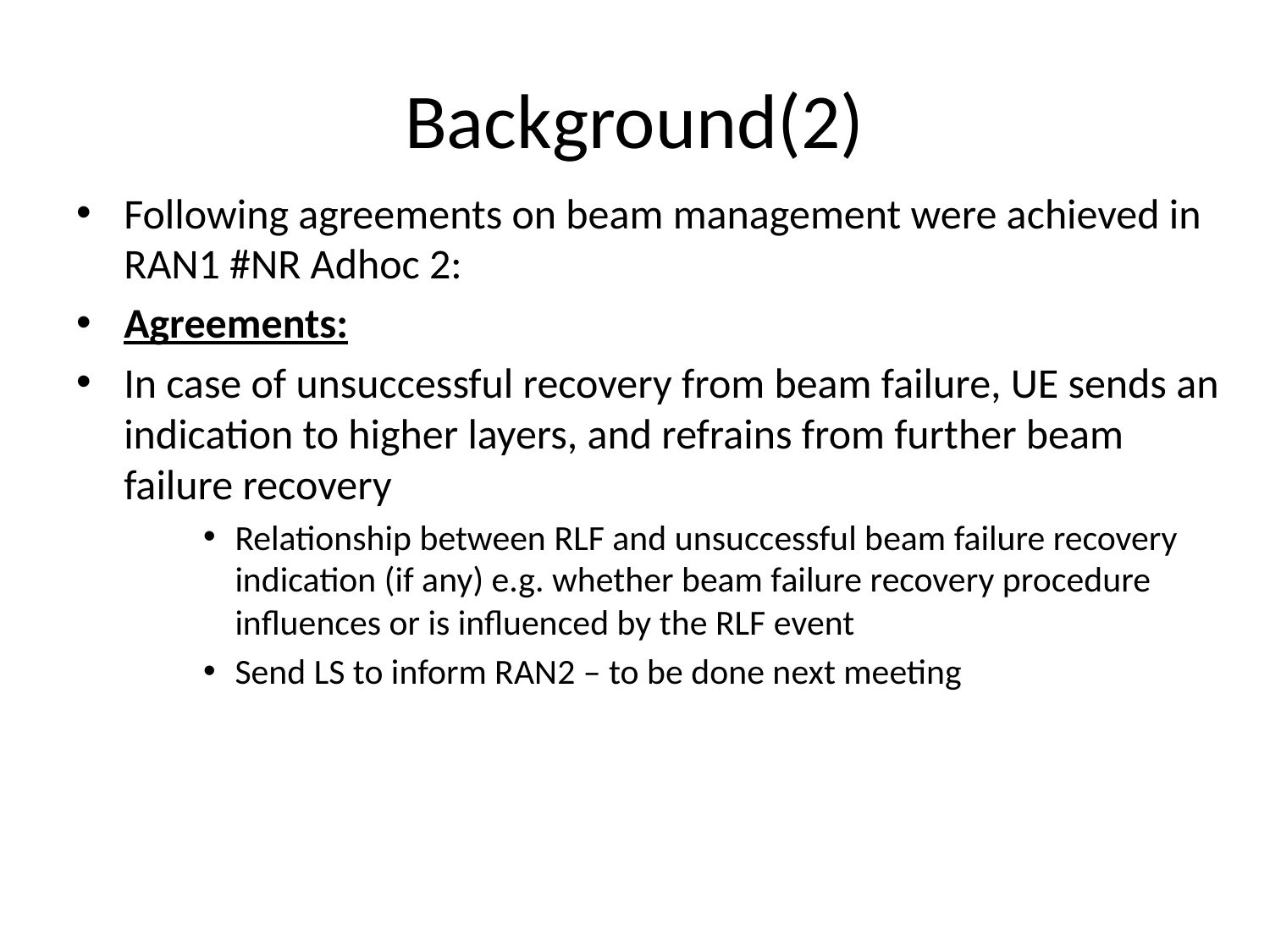

# Background(2)
Following agreements on beam management were achieved in RAN1 #NR Adhoc 2:
Agreements:
In case of unsuccessful recovery from beam failure, UE sends an indication to higher layers, and refrains from further beam failure recovery
Relationship between RLF and unsuccessful beam failure recovery indication (if any) e.g. whether beam failure recovery procedure influences or is influenced by the RLF event
Send LS to inform RAN2 – to be done next meeting